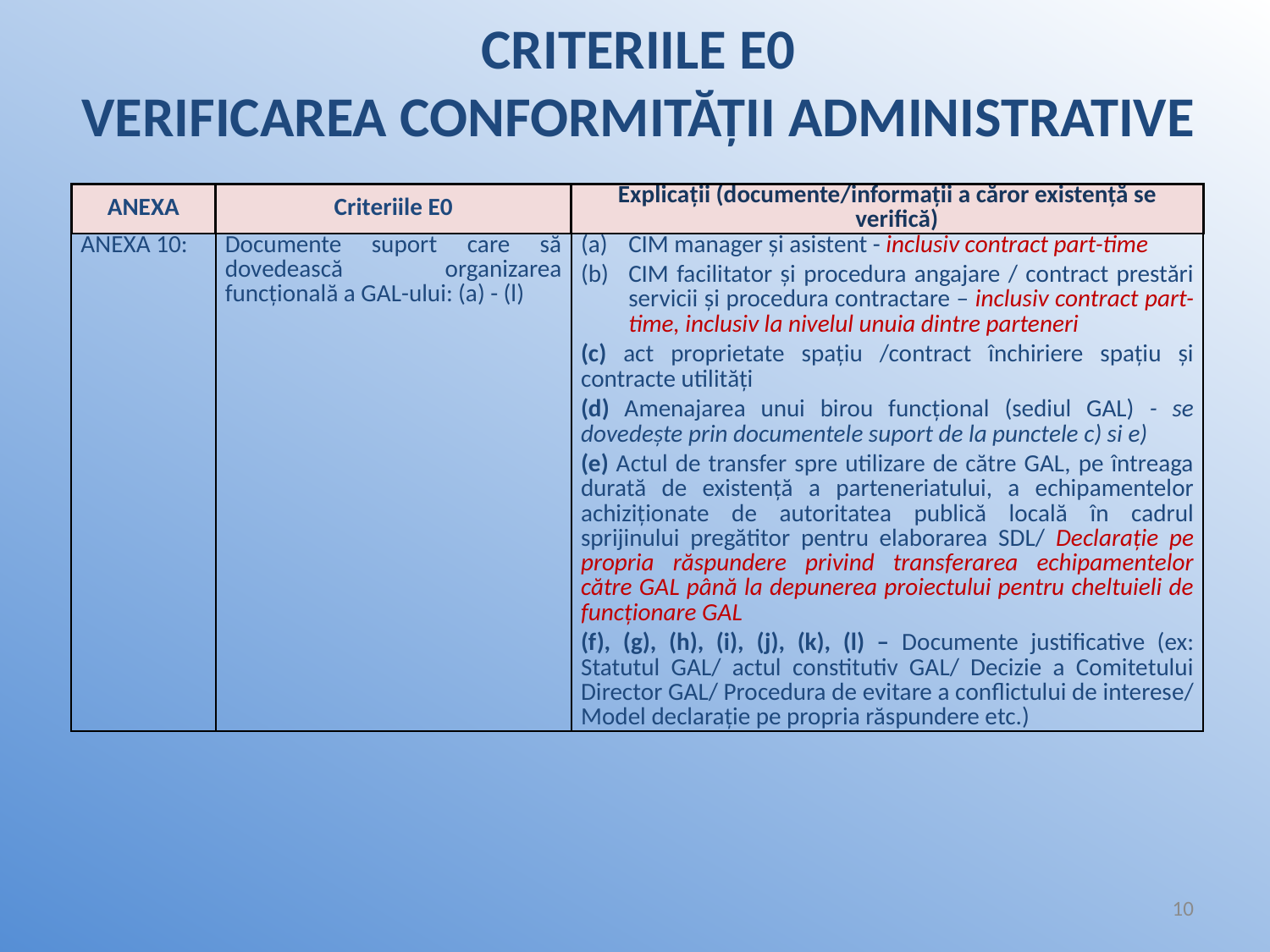

# CRITERIILE E0 VERIFICAREA CONFORMITĂȚII ADMINISTRATIVE
| ANEXA | Criteriile E0 | Explicații (documente/informații a căror existență se verifică) |
| --- | --- | --- |
| ANEXA 10: | Documente suport care să dovedească organizarea funcțională a GAL-ului: (a) - (l) | CIM manager și asistent - inclusiv contract part-time CIM facilitator și procedura angajare / contract prestări servicii și procedura contractare – inclusiv contract part-time, inclusiv la nivelul unuia dintre parteneri (c) act proprietate spațiu /contract închiriere spațiu și contracte utilități (d) Amenajarea unui birou funcțional (sediul GAL) - se dovedește prin documentele suport de la punctele c) si e) (e) Actul de transfer spre utilizare de către GAL, pe întreaga durată de existență a parteneriatului, a echipamentelor achiziționate de autoritatea publică locală în cadrul sprijinului pregătitor pentru elaborarea SDL/ Declarație pe propria răspundere privind transferarea echipamentelor către GAL până la depunerea proiectului pentru cheltuieli de funcționare GAL (f), (g), (h), (i), (j), (k), (l) – Documente justificative (ex: Statutul GAL/ actul constitutiv GAL/ Decizie a Comitetului Director GAL/ Procedura de evitare a conflictului de interese/ Model declarație pe propria răspundere etc.) |
10